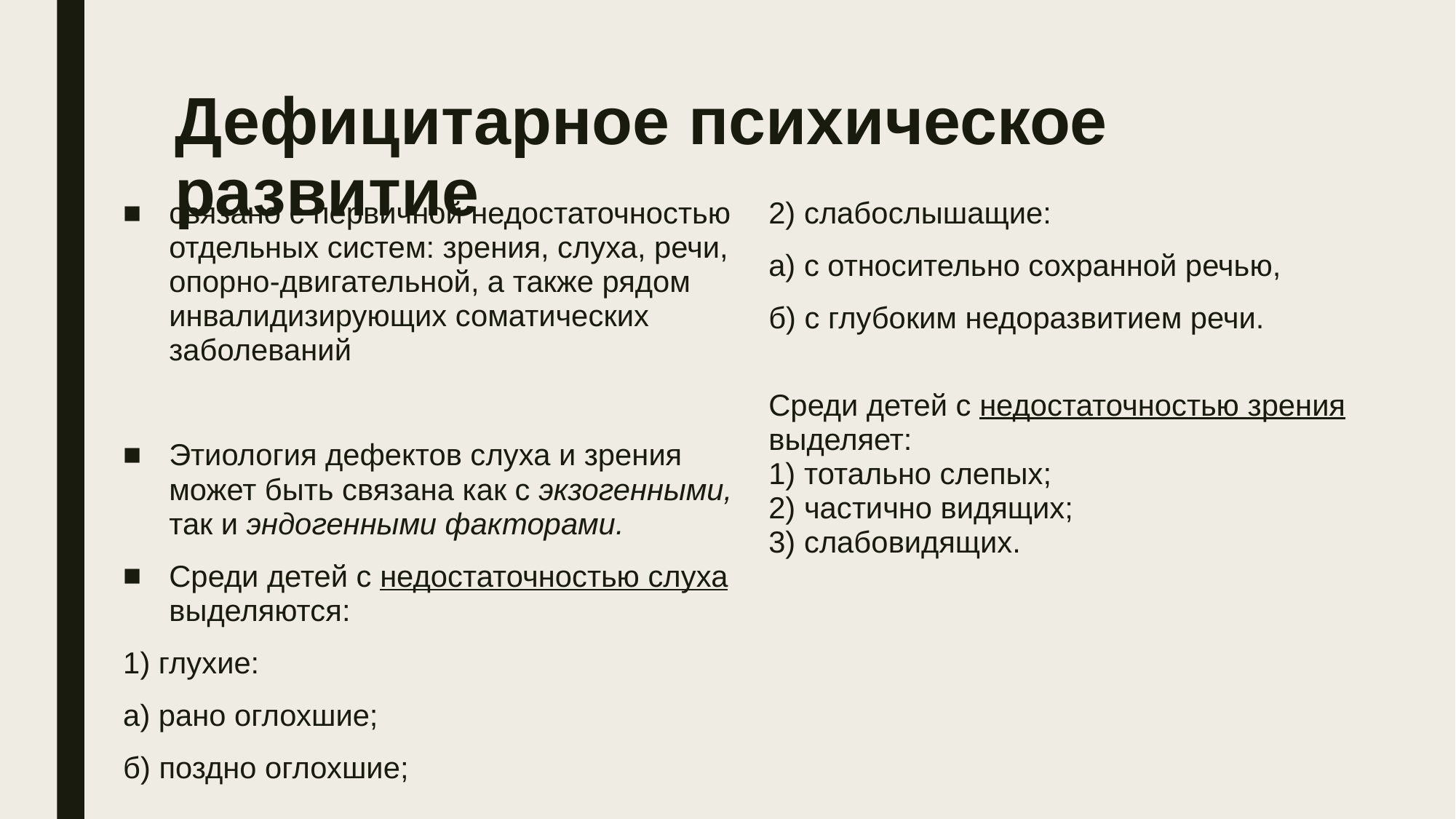

# Дефицитарное психическое развитие
связано с первичной недостаточностью отдельных систем: зрения, слуха, речи, опор­но-двигательной, а также рядом инвалидизирующих соматических заболеваний

Этиология дефектов слуха и зрения может быть связана как с экзогенными, так и эндогенными факторами.
Среди детей с недостаточностью слуха выделяются:
1) глухие:
а) рано оглохшие;
б) поздно оглохшие;
2) слабослышащие:
а) с относительно сохранной речью,
б) с глубоким недоразвитием речи.
Среди детей с недостаточностью зрения выделяет:
1) тотально слепых;
2) частично видящих;
3) слабовидящих.